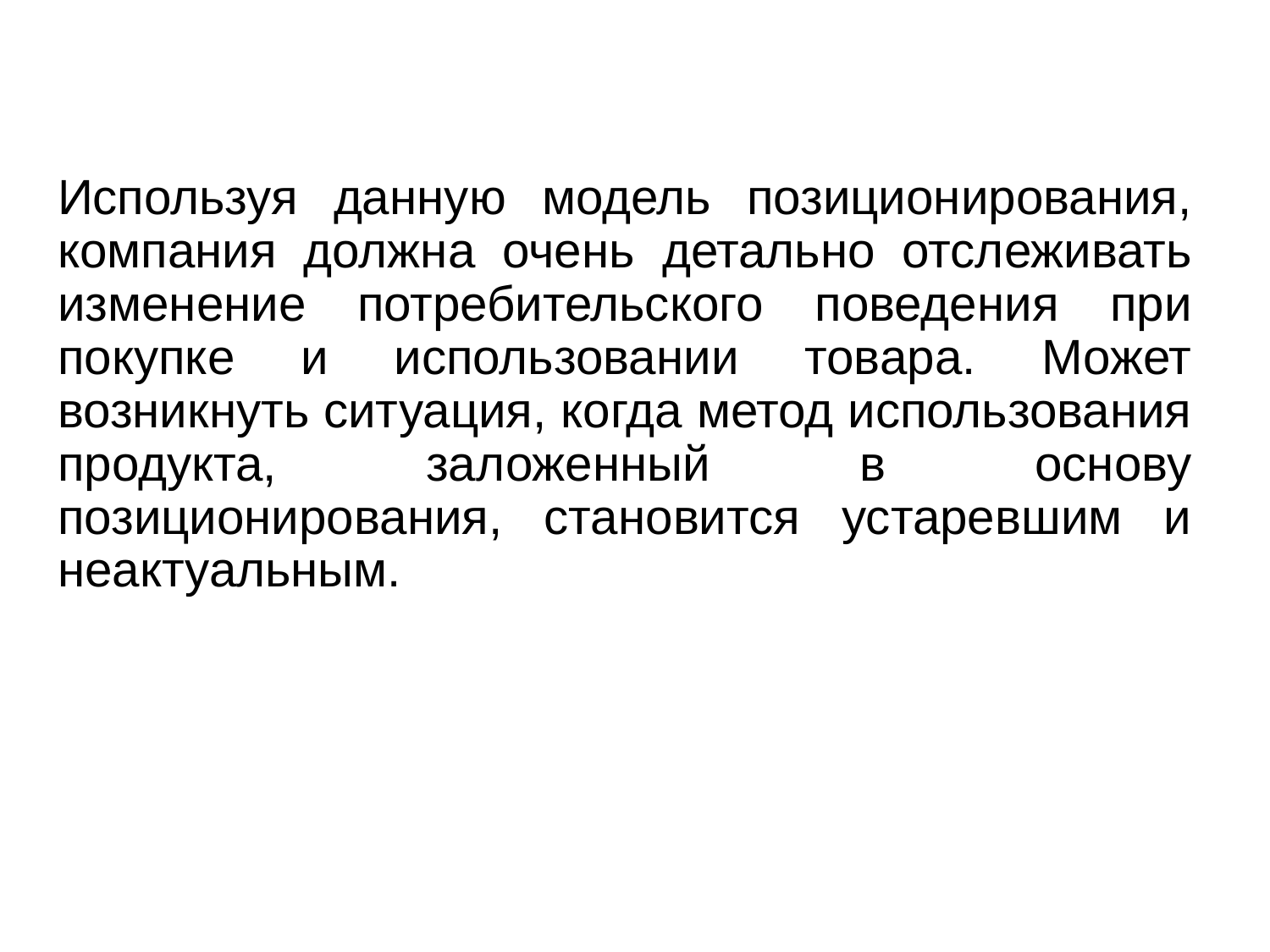

Используя данную модель позиционирования, компания должна очень детально отслеживать изменение потребительского поведения при покупке и использовании товара. Может возникнуть ситуация, когда метод использования продукта, заложенный в основу позиционирования, становится устаревшим и неактуальным.